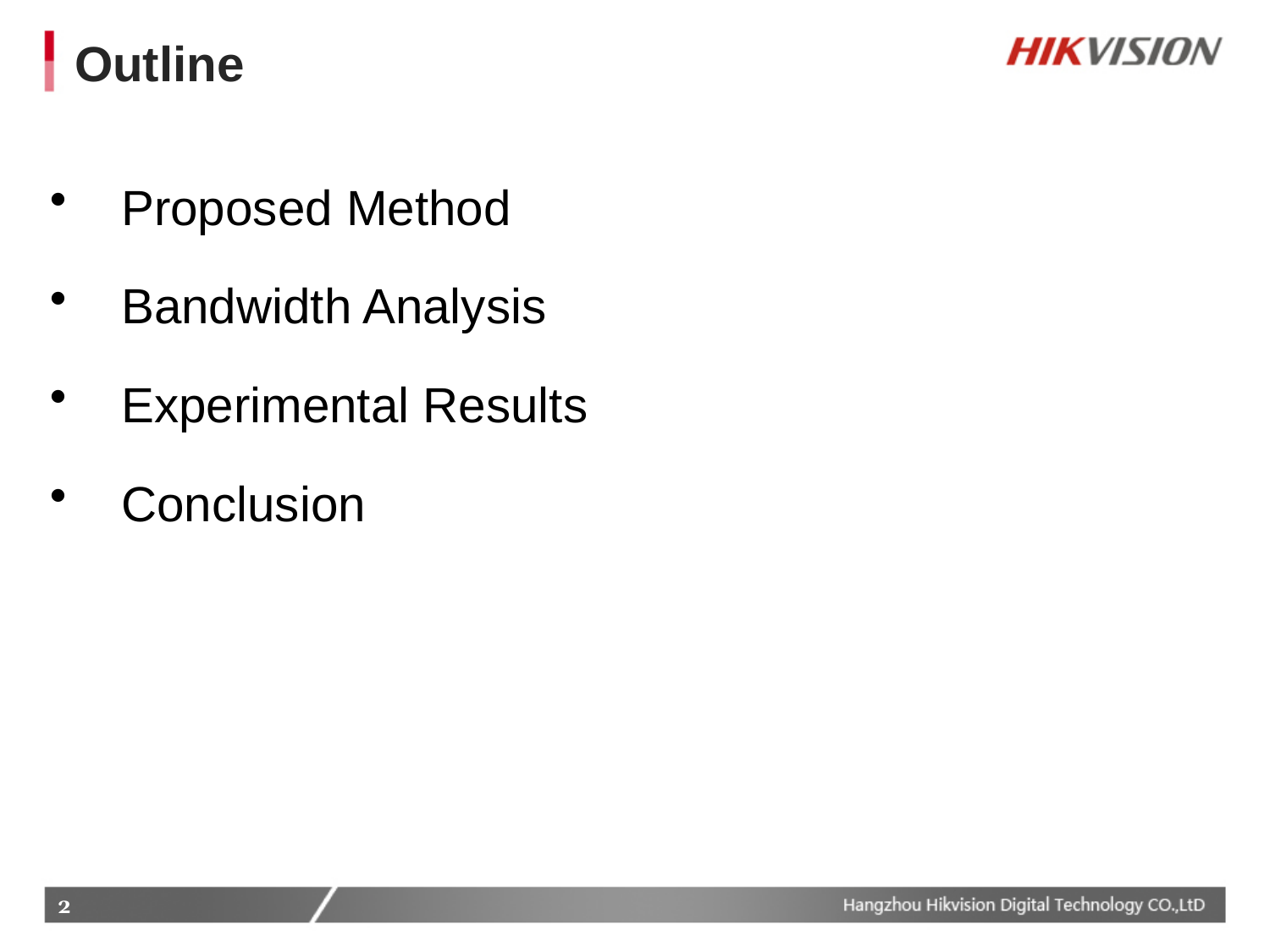

Outline
Proposed Method
Bandwidth Analysis
Experimental Results
Conclusion

2